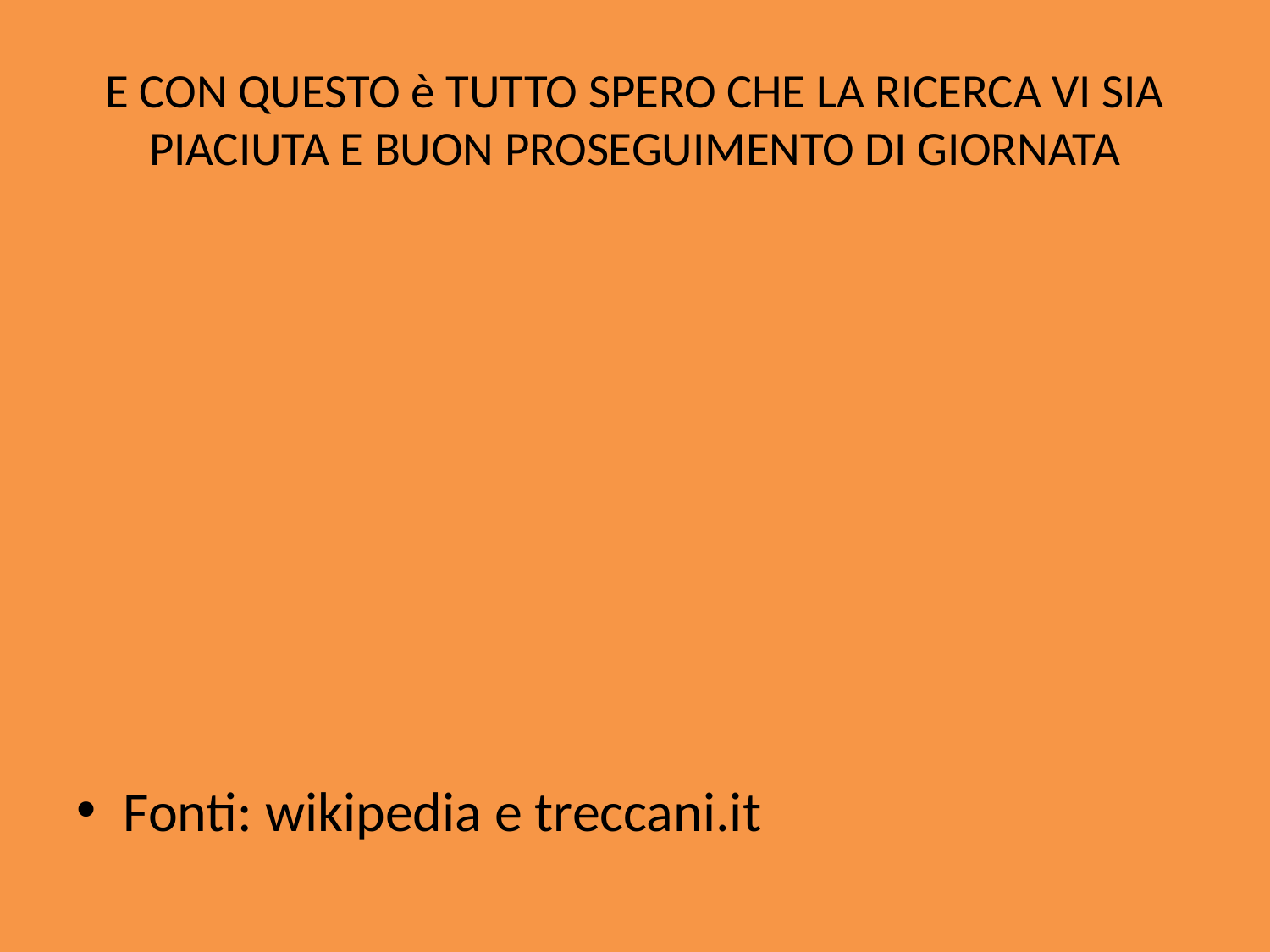

# E CON QUESTO è TUTTO SPERO CHE LA RICERCA VI SIA PIACIUTA E BUON PROSEGUIMENTO DI GIORNATA

Fonti: wikipedia e treccani.it